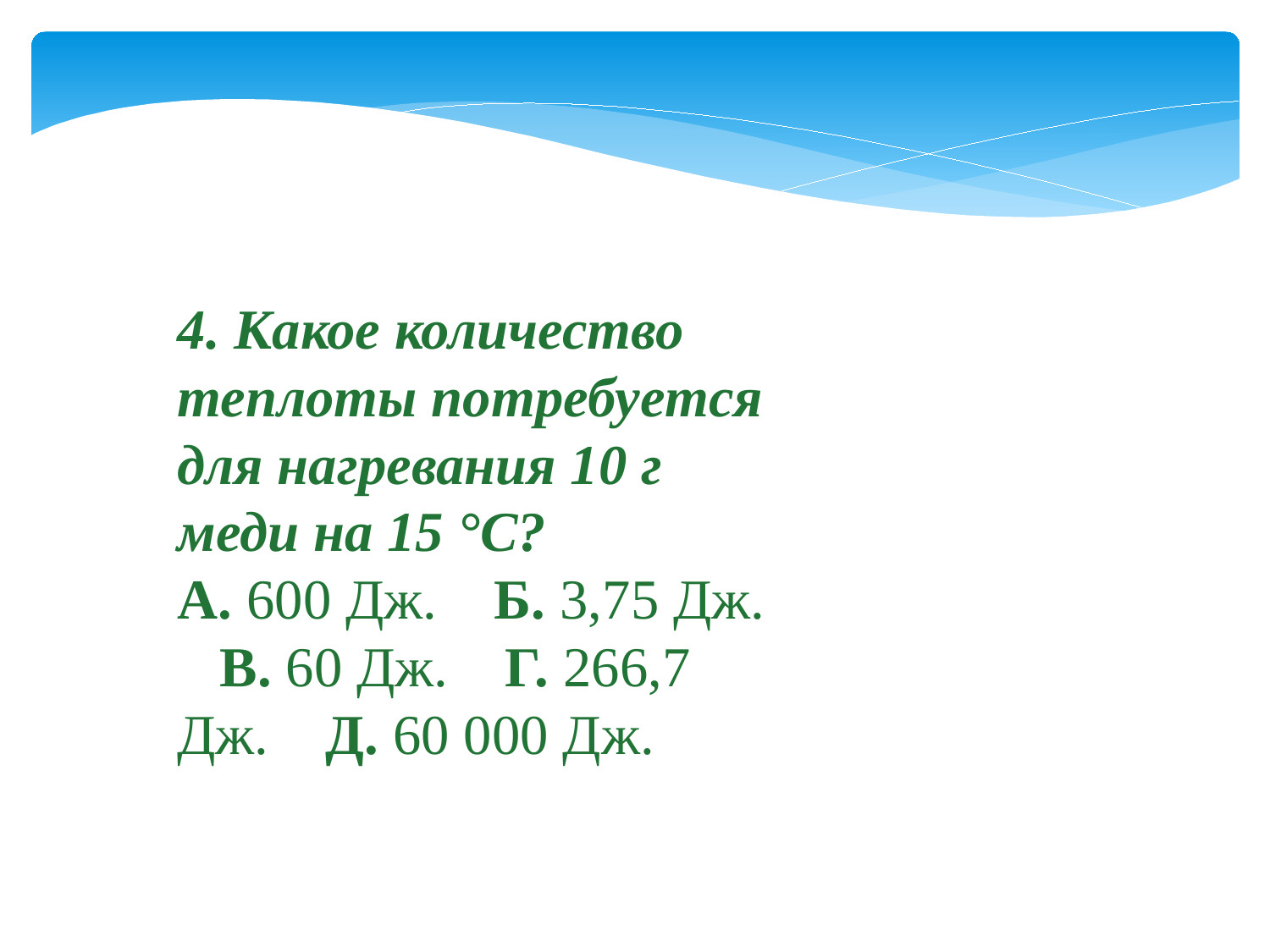

4. Какое количество теплоты потребуется для нагревания 10 г меди на 15 °С?
А. 600 Дж.    Б. 3,75 Дж.    В. 60 Дж.    Г. 266,7 Дж.    Д. 60 000 Дж.